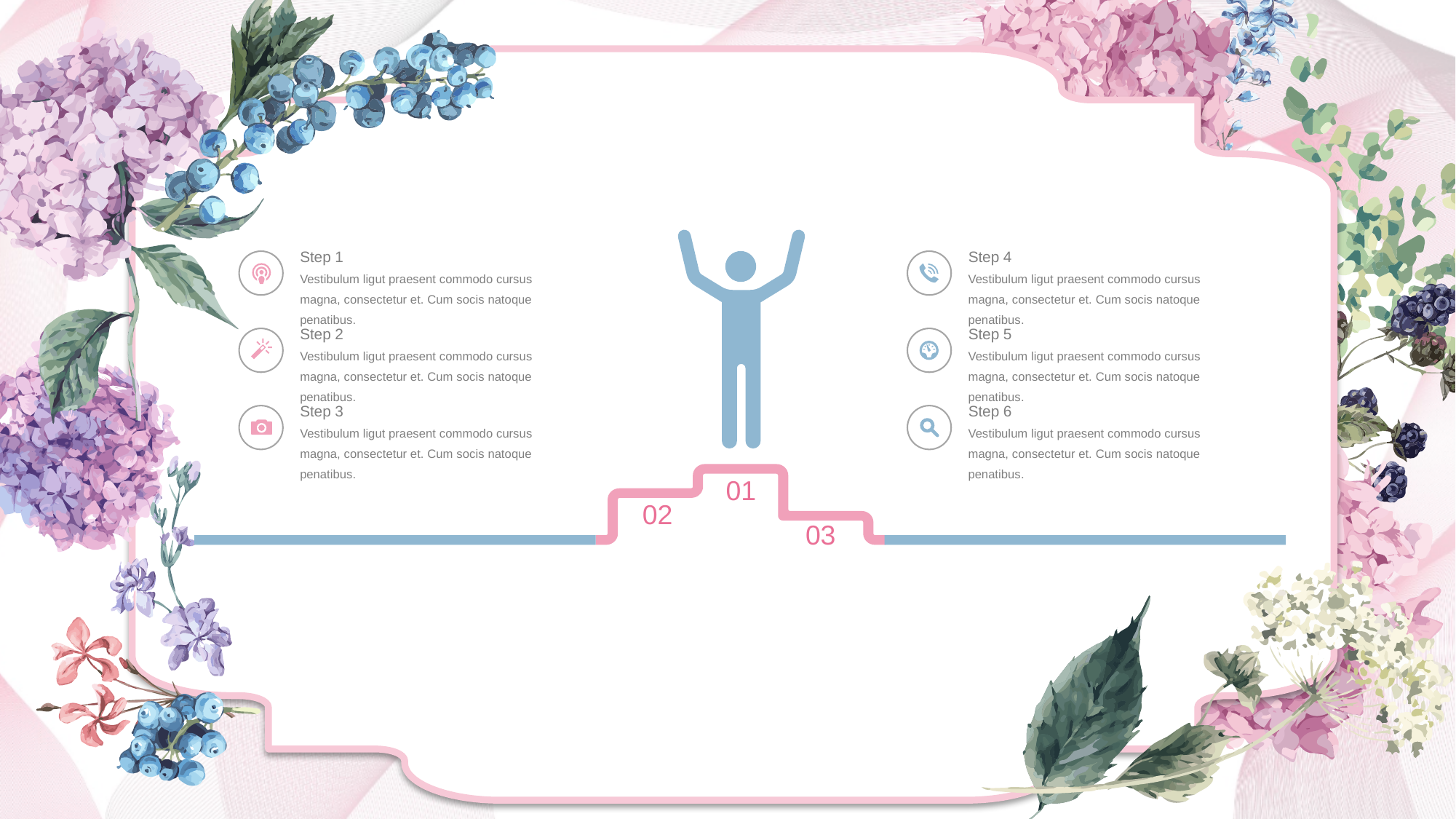

Step 1
Vestibulum ligut praesent commodo cursus magna, consectetur et. Cum socis natoque penatibus.
Step 4
Vestibulum ligut praesent commodo cursus magna, consectetur et. Cum socis natoque penatibus.

Step 2
Vestibulum ligut praesent commodo cursus magna, consectetur et. Cum socis natoque penatibus.
Step 5
Vestibulum ligut praesent commodo cursus magna, consectetur et. Cum socis natoque penatibus.

Step 3
Vestibulum ligut praesent commodo cursus magna, consectetur et. Cum socis natoque penatibus.
Step 6
Vestibulum ligut praesent commodo cursus magna, consectetur et. Cum socis natoque penatibus.

01
02
03